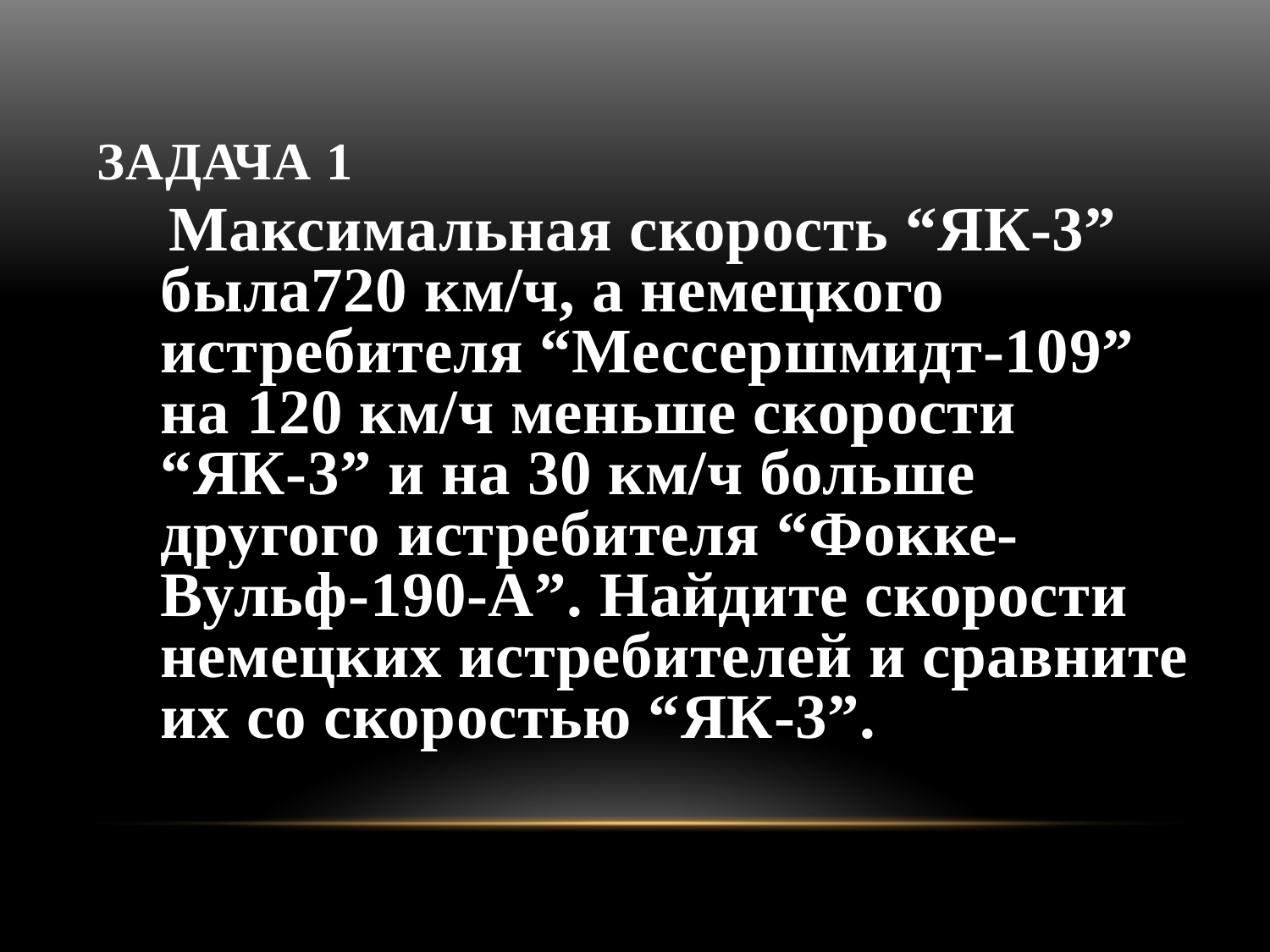

# Задача 1
         Максимальная скорость “ЯК-3” была720 км/ч, а немецкого истребителя “Мессершмидт-109” на 120 км/ч меньше скорости  “ЯК-3” и на 30 км/ч больше другого истребителя “Фокке-Вульф-190-А”. Найдите скорости немецких истребителей и сравните их со скоростью “ЯК-3”.